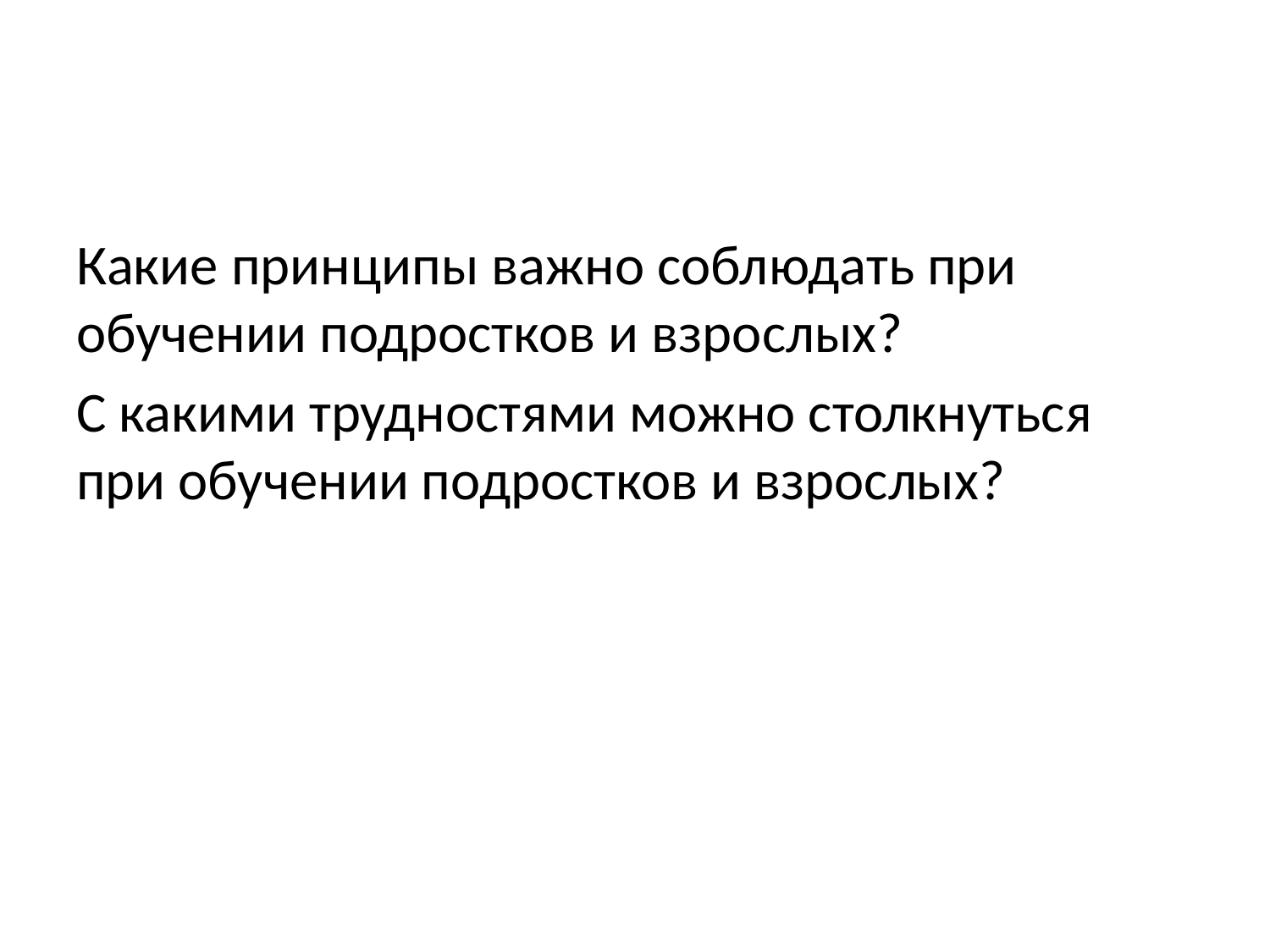

#
Какие принципы важно соблюдать при обучении подростков и взрослых?
С какими трудностями можно столкнуться при обучении подростков и взрослых?